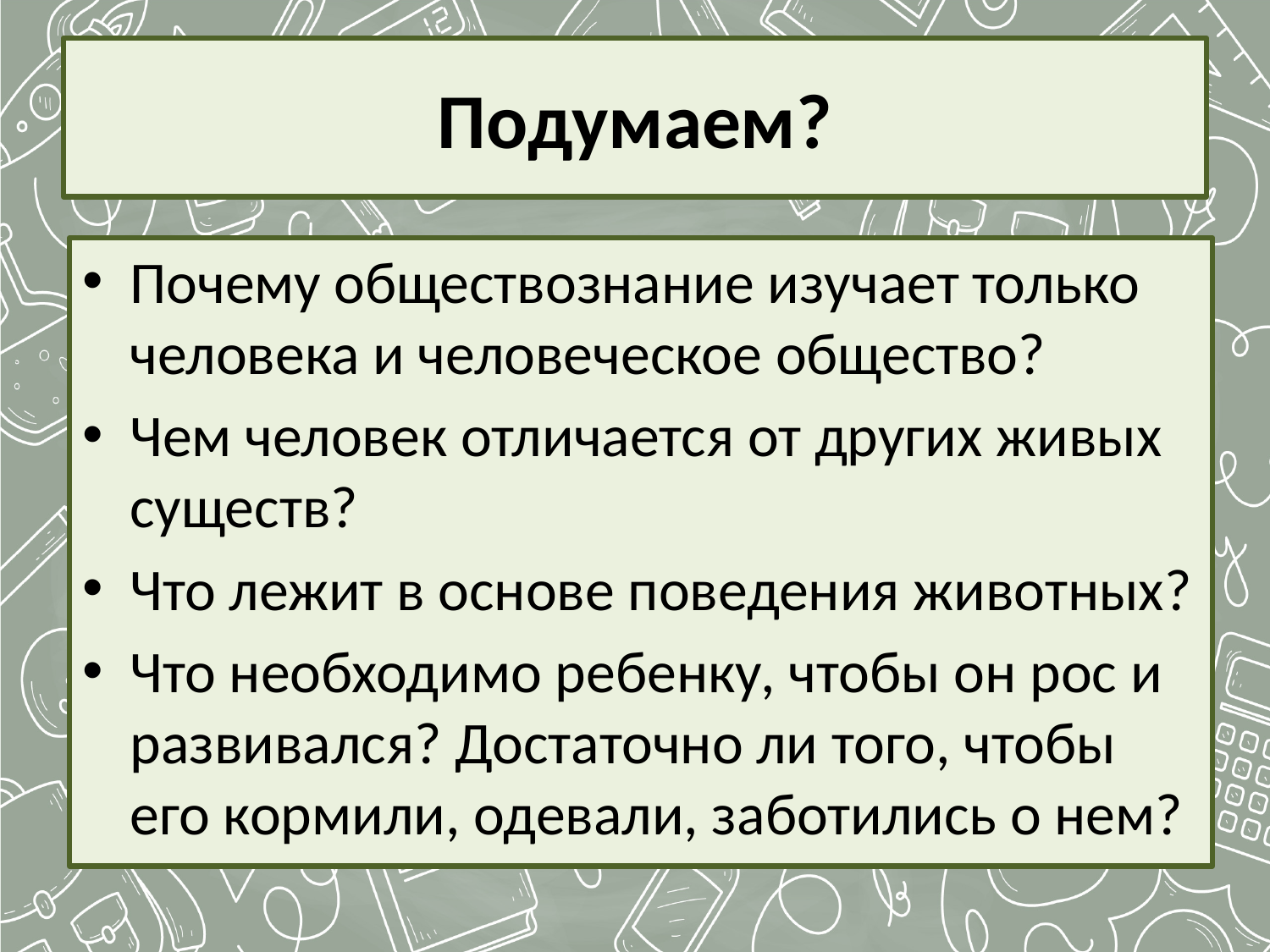

# Подумаем?
Почему обществознание изучает только человека и человеческое общество?
Чем человек отличается от других живых существ?
Что лежит в основе поведения животных?
Что необходимо ребенку, чтобы он рос и развивался? Достаточно ли того, чтобы его кормили, одевали, заботились о нем?